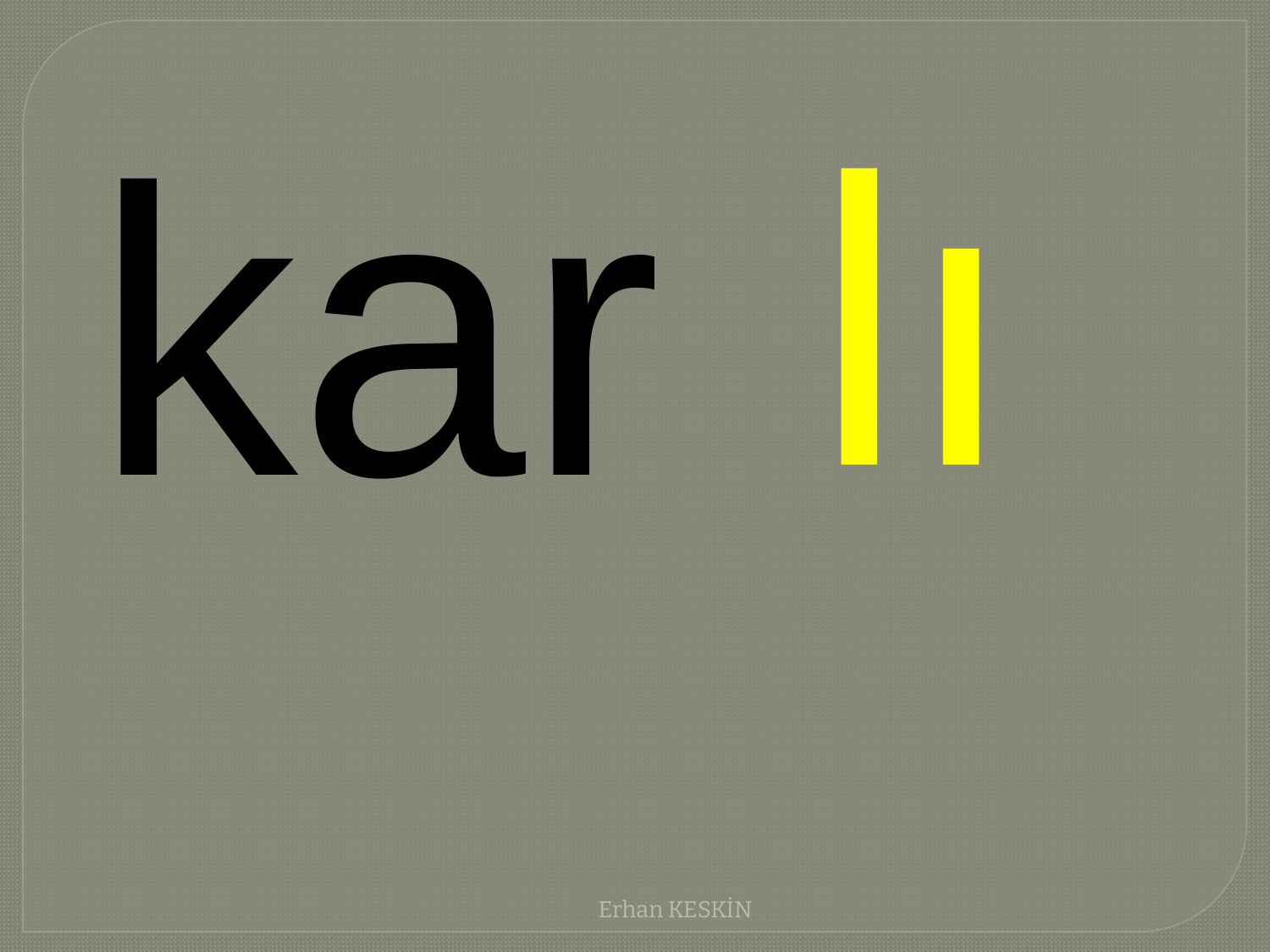

| lı |
| --- |
| kar |
| --- |
Erhan KESKİN